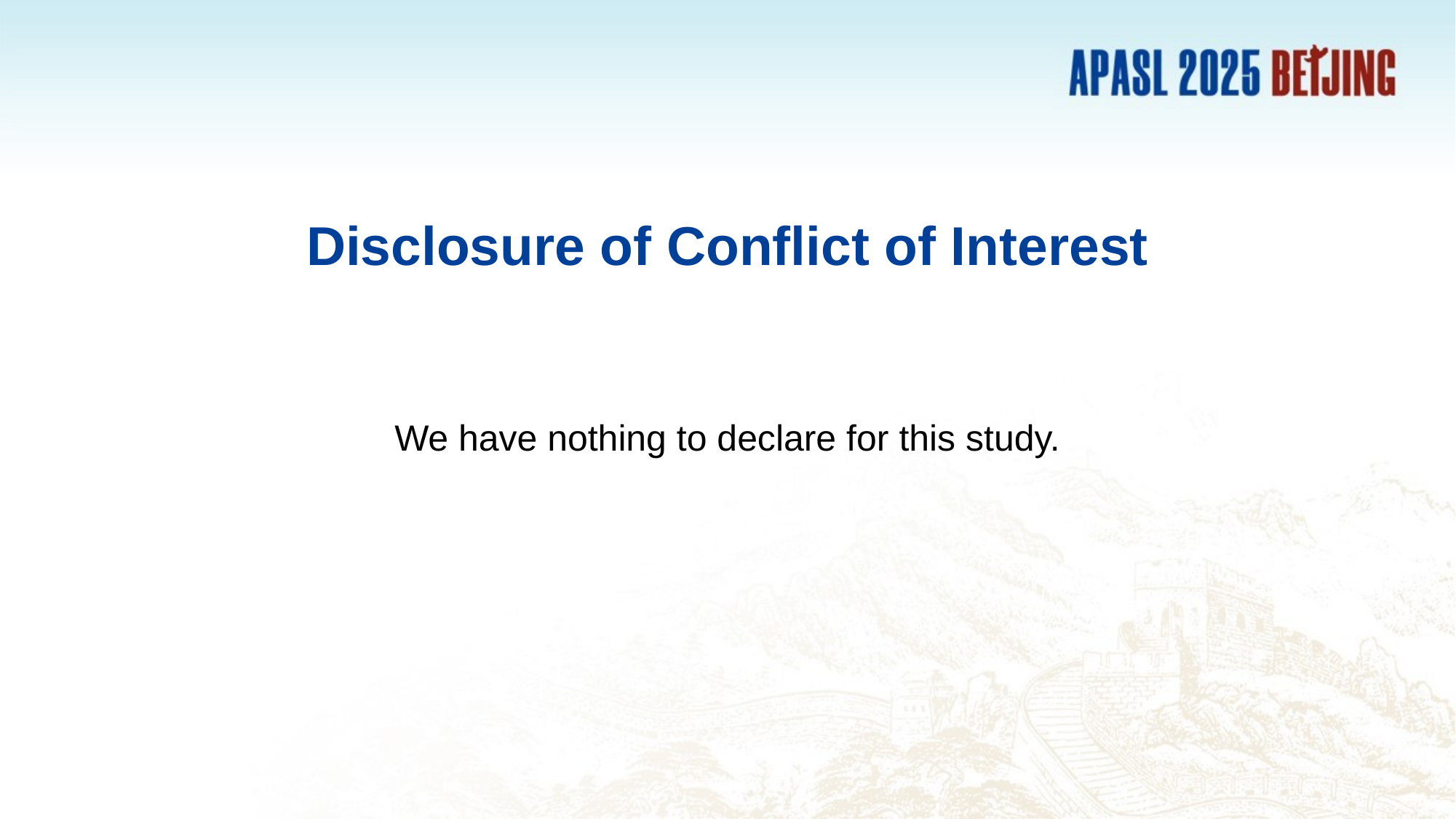

Disclosure of Conflict of Interest
We have nothing to declare for this study.